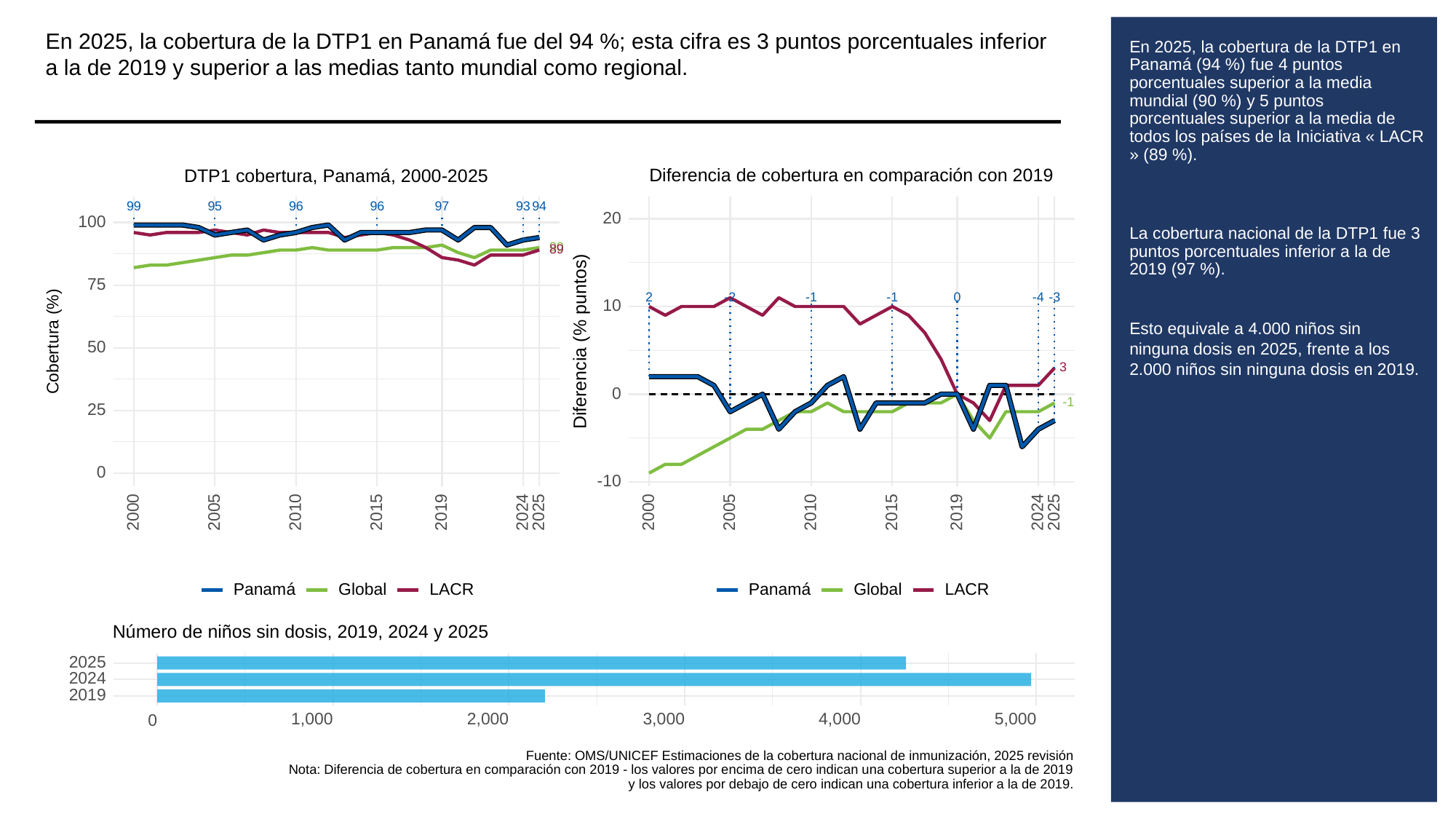

En 2025, la cobertura de la DTP1 en Panamá fue del 94 %; esta cifra es 3 puntos porcentuales inferior a la de 2019 y superior a las medias tanto mundial como regional.
# En 2025, la cobertura de la DTP1 en Panamá (94 %) fue 4 puntos porcentuales superior a la media mundial (90 %) y 5 puntos porcentuales superior a la media de todos los países de la Iniciativa « LACR » (89 %).

La cobertura nacional de la DTP1 fue 3 puntos porcentuales inferior a la de 2019 (97 %).

Esto equivale a 4.000 niños sin ninguna dosis en 2025, frente a los 2.000 niños sin ninguna dosis en 2019.

Diferencia de cobertura en comparación con 2019
DTP1 cobertura, Panamá, 2000-2025

93
99
95
96
96
97
94
20
100

90

89

75

-3
0
2
-2
-1
-1
-4

10

Diferencia (% puntos)
Cobertura (%)
50

3

0

-1
25

0

-10

2000
2005
2010
2015
2019
2024
2025
2000
2005
2010
2015
2019
2024
2025
Global
LACR
Global
LACR
Panamá
Panamá

Número de niños sin dosis, 2019, 2024 y 2025

2025

2024

2019

1,000
2,000
3,000
4,000
5,000
0
Fuente: OMS/UNICEF Estimaciones de la cobertura nacional de inmunización, 2025 revisión
Nota: Diferencia de cobertura en comparación con 2019 - los valores por encima de cero indican una cobertura superior a la de 2019
y los valores por debajo de cero indican una cobertura inferior a la de 2019.